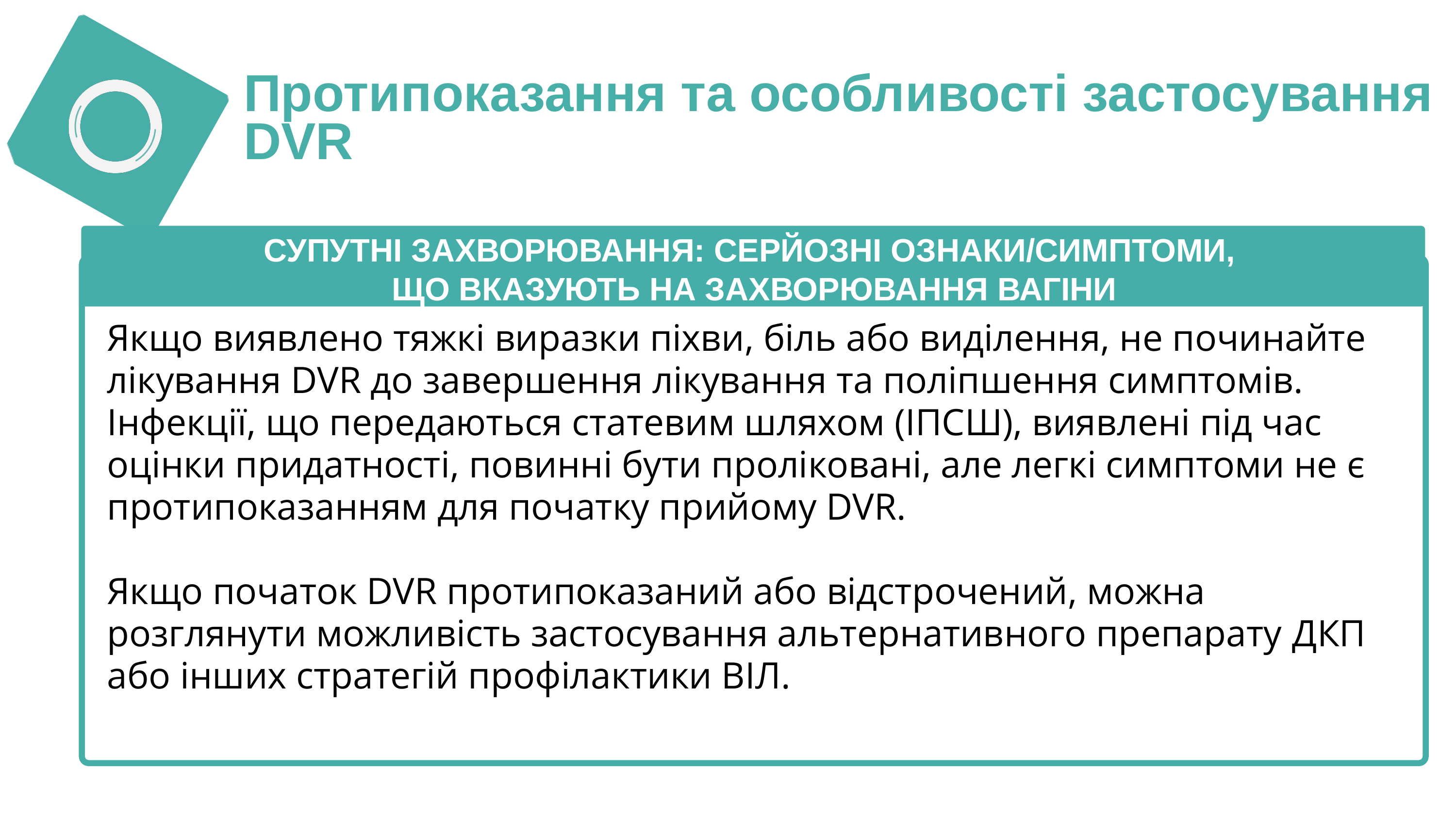

Протипоказання та особливості застосування DVR

СУПУТНІ ЗАХВОРЮВАННЯ: СЕРЙОЗНІ ОЗНАКИ/СИМПТОМИ,
ЩО ВКАЗУЮТЬ НА ЗАХВОРЮВАННЯ ВАГІНИ

Якщо виявлено тяжкі виразки піхви, біль або виділення, не починайте лікування DVR до завершення лікування та поліпшення симптомів.
Інфекції, що передаються статевим шляхом (ІПСШ), виявлені під час оцінки придатності, повинні бути проліковані, але легкі симптоми не є протипоказанням для початку прийому DVR.

Якщо початок DVR протипоказаний або відстрочений, можна розглянути можливість застосування альтернативного препарату ДКП або інших стратегій профілактики ВІЛ.